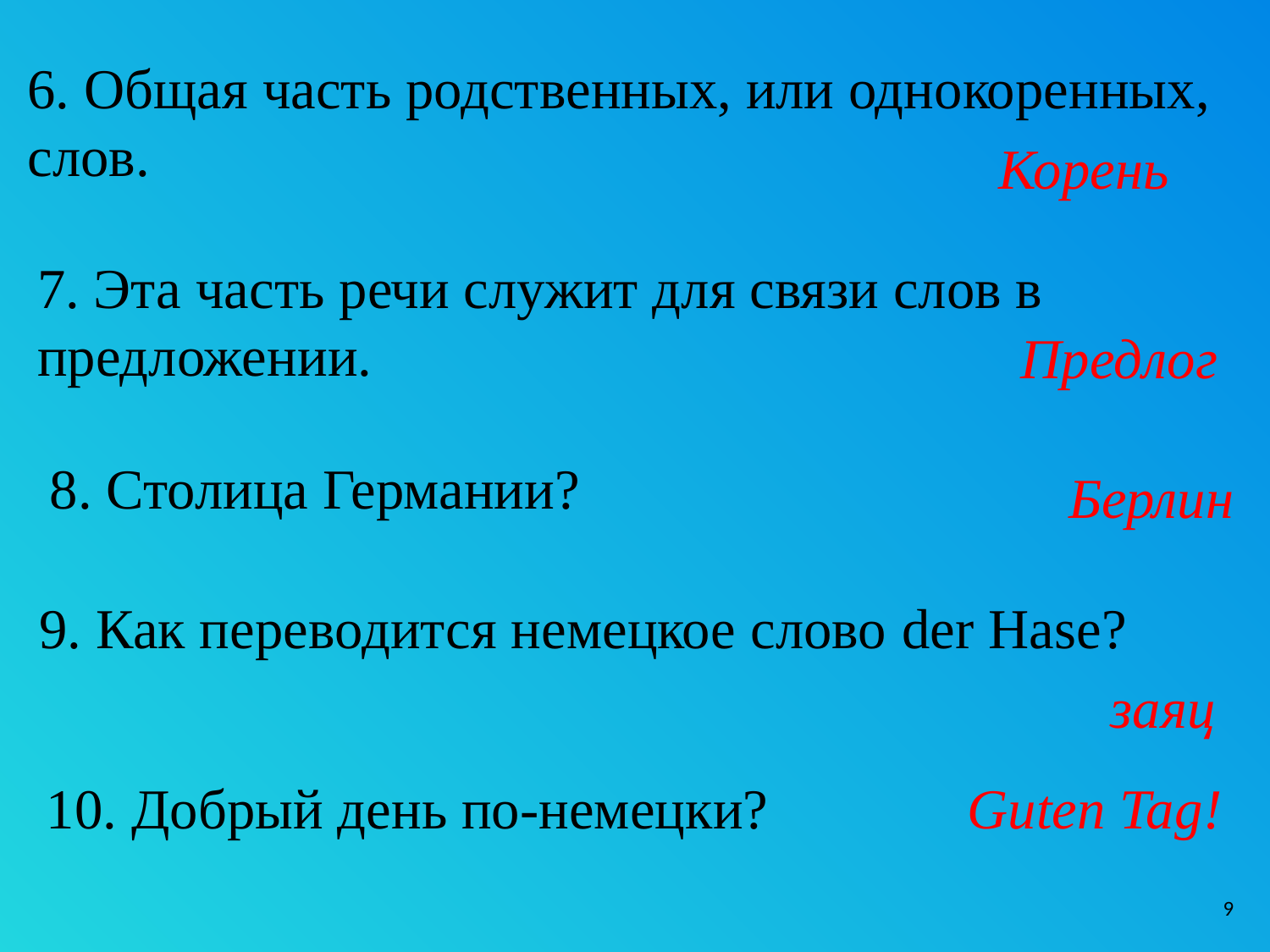

6. Общая часть родственных, или однокоренных, слов.
Корень
7. Эта часть речи служит для связи слов в предложении.
Предлог
8. Столица Германии?
Берлин
9. Как переводится немецкое слово der Hase?
заяц
10. Добрый день по-немецки?
Guten Tag!
9